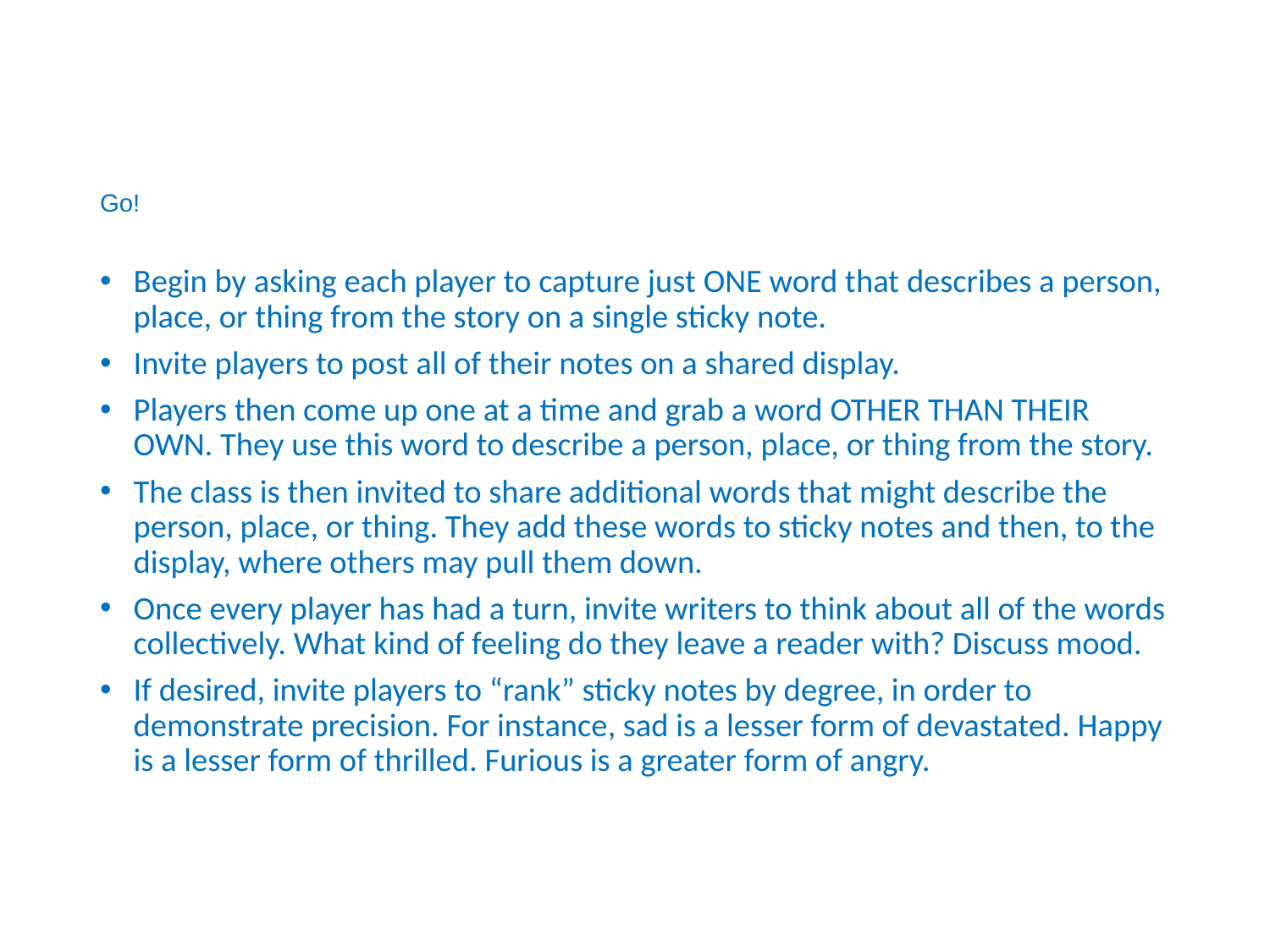

# Go!
Begin by asking each player to capture just ONE word that describes a person, place, or thing from the story on a single sticky note.
Invite players to post all of their notes on a shared display.
Players then come up one at a time and grab a word OTHER THAN THEIR OWN. They use this word to describe a person, place, or thing from the story.
The class is then invited to share additional words that might describe the person, place, or thing. They add these words to sticky notes and then, to the display, where others may pull them down.
Once every player has had a turn, invite writers to think about all of the words collectively. What kind of feeling do they leave a reader with? Discuss mood.
If desired, invite players to “rank” sticky notes by degree, in order to demonstrate precision. For instance, sad is a lesser form of devastated. Happy is a lesser form of thrilled. Furious is a greater form of angry.